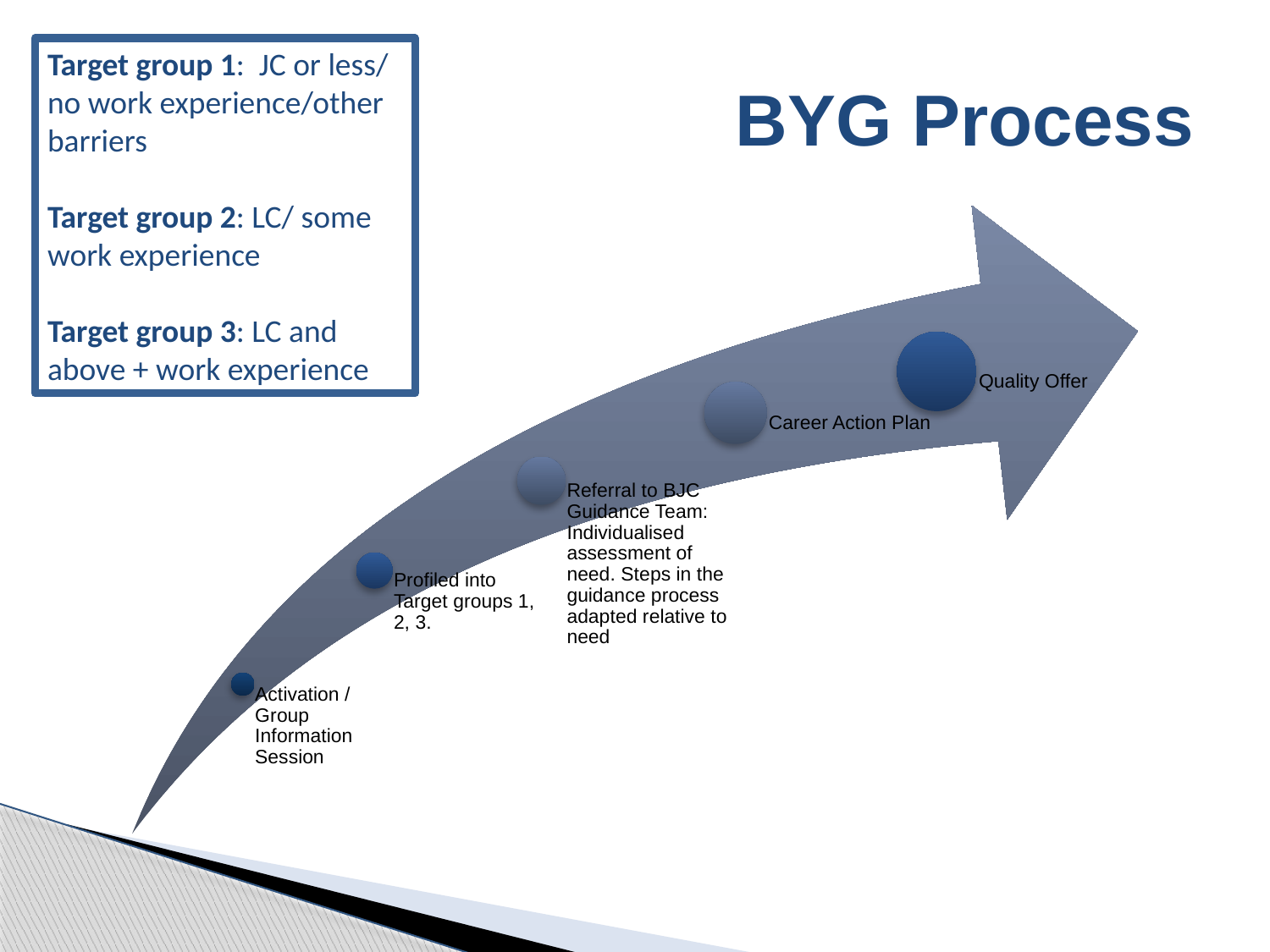

Target group 1:  JC or less/ no work experience/other barriers

Target group 2: LC/ some work experience

Target group 3: LC and above + work experience
# BYG Process
Activation / Group Information Session
Profiled into Target groups 1, 2, 3.
Referral to BJC Guidance Team: Individualised assessment of need. Steps in the guidance process adapted relative to need
Career Action Plan
Quality Offer